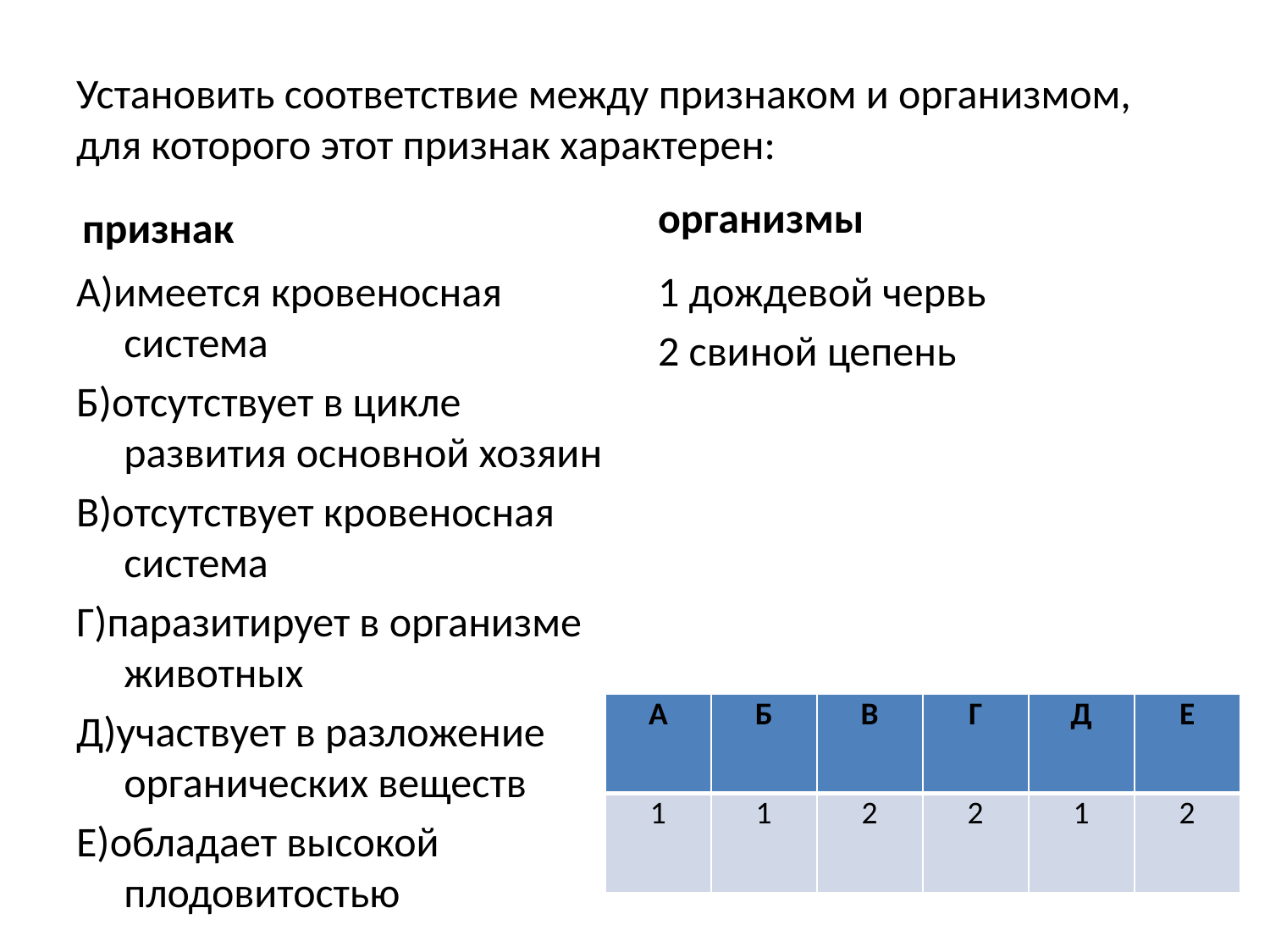

# Установить соответствие между признаком и организмом, для которого этот признак характерен:
организмы
признак
А)имеется кровеносная система
Б)отсутствует в цикле развития основной хозяин
В)отсутствует кровеносная система
Г)паразитирует в организме животных
Д)участвует в разложение органических веществ
Е)обладает высокой плодовитостью
1 дождевой червь
2 свиной цепень

| А | Б | В | Г | Д | Е |
| --- | --- | --- | --- | --- | --- |
| 1 | 1 | 2 | 2 | 1 | 2 |